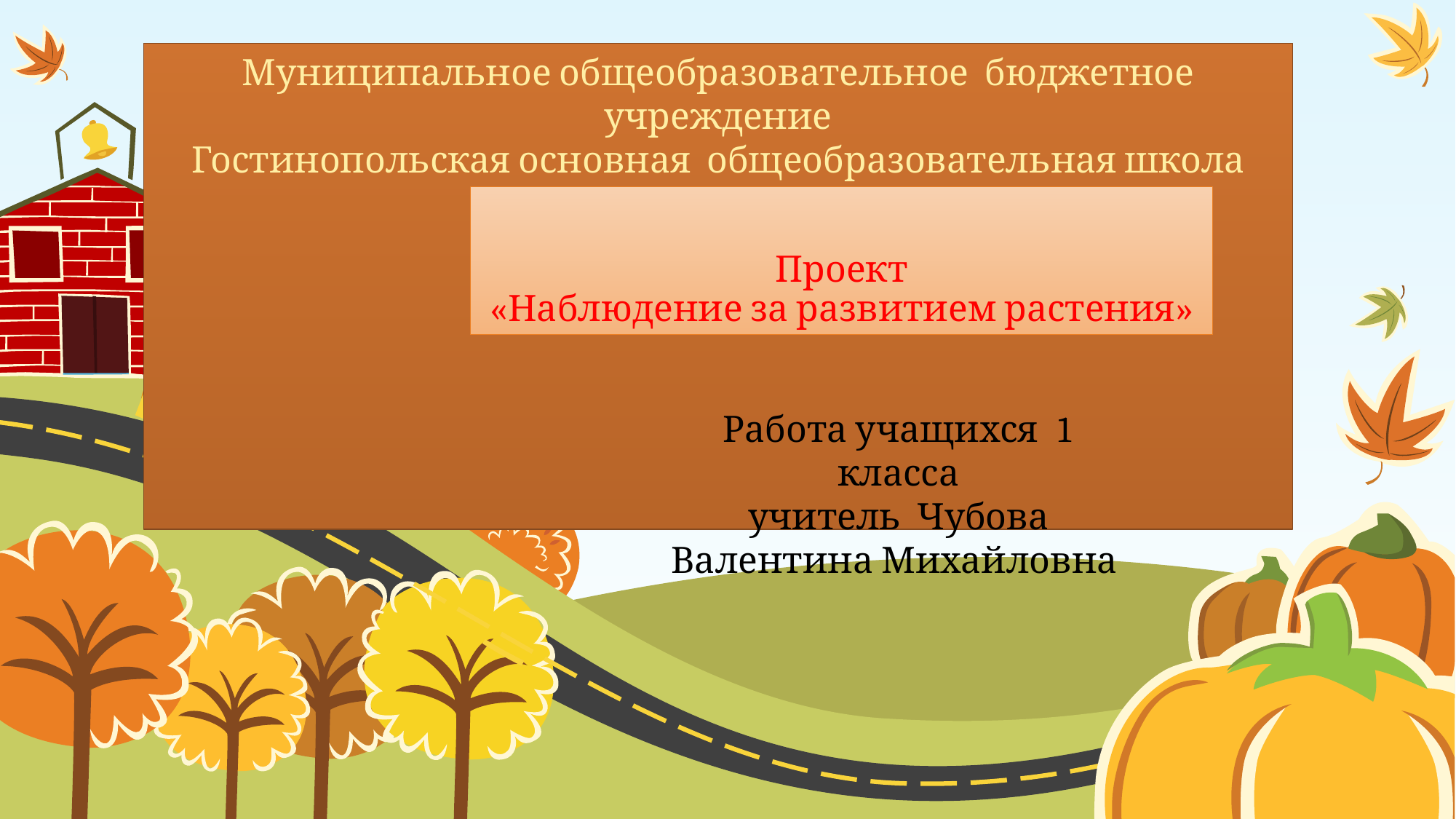

Муниципальное общеобразовательное  бюджетное учреждение
Гостинопольская основная  общеобразовательная школа
# Проект
«Наблюдение за развитием растения»
Работа учащихся  1 класса
учитель  Чубова Валентина Михайловна